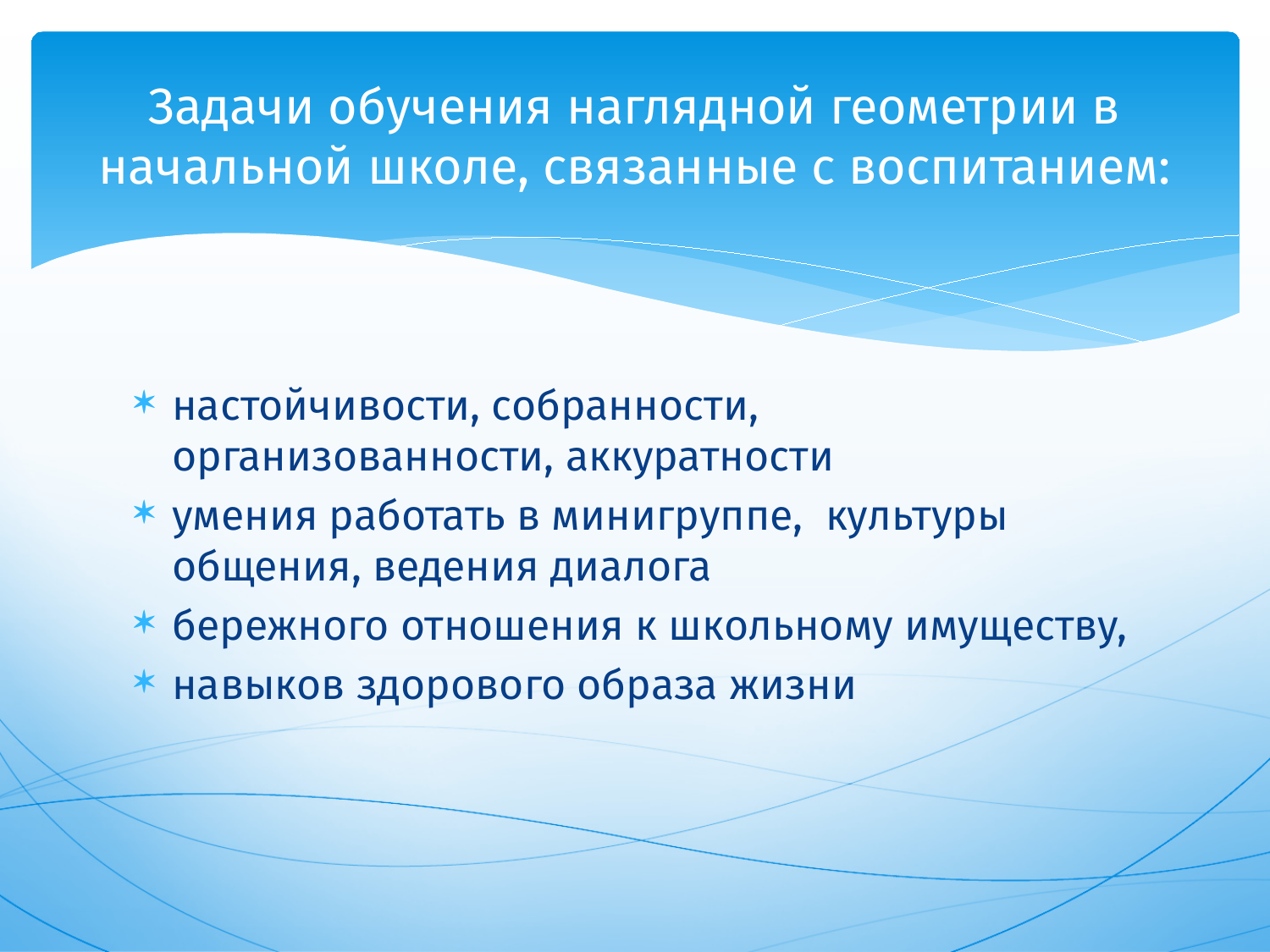

# Задачи обучения наглядной геометрии в начальной школе, связанные с воспитанием:
настойчивости, собранности, организованности, аккуратности
умения работать в минигруппе,  культуры общения, ведения диалога
бережного отношения к школьному имуществу,
навыков здорового образа жизни